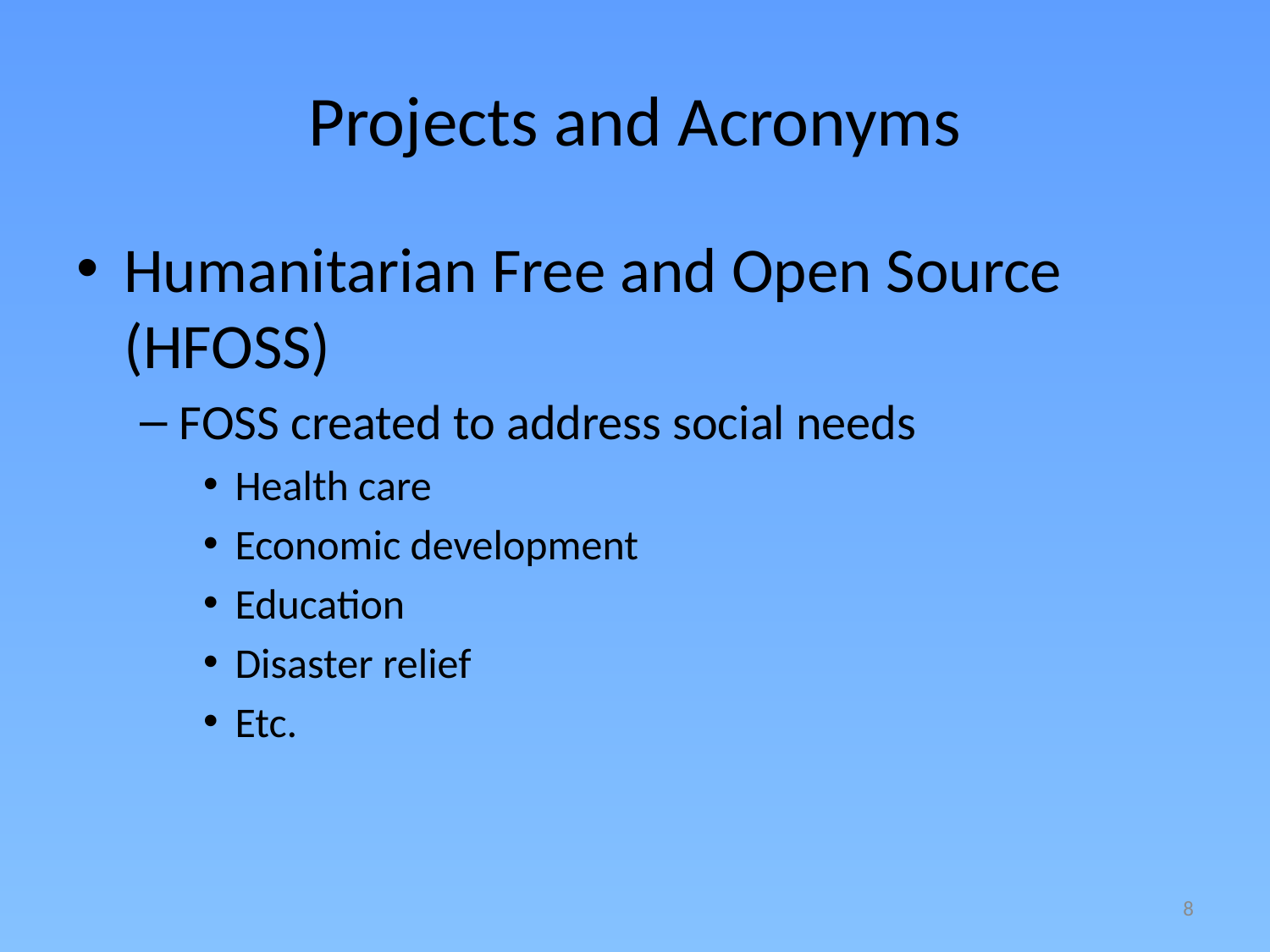

# Projects and Acronyms
Humanitarian Free and Open Source (HFOSS)
FOSS created to address social needs
Health care
Economic development
Education
Disaster relief
Etc.
8